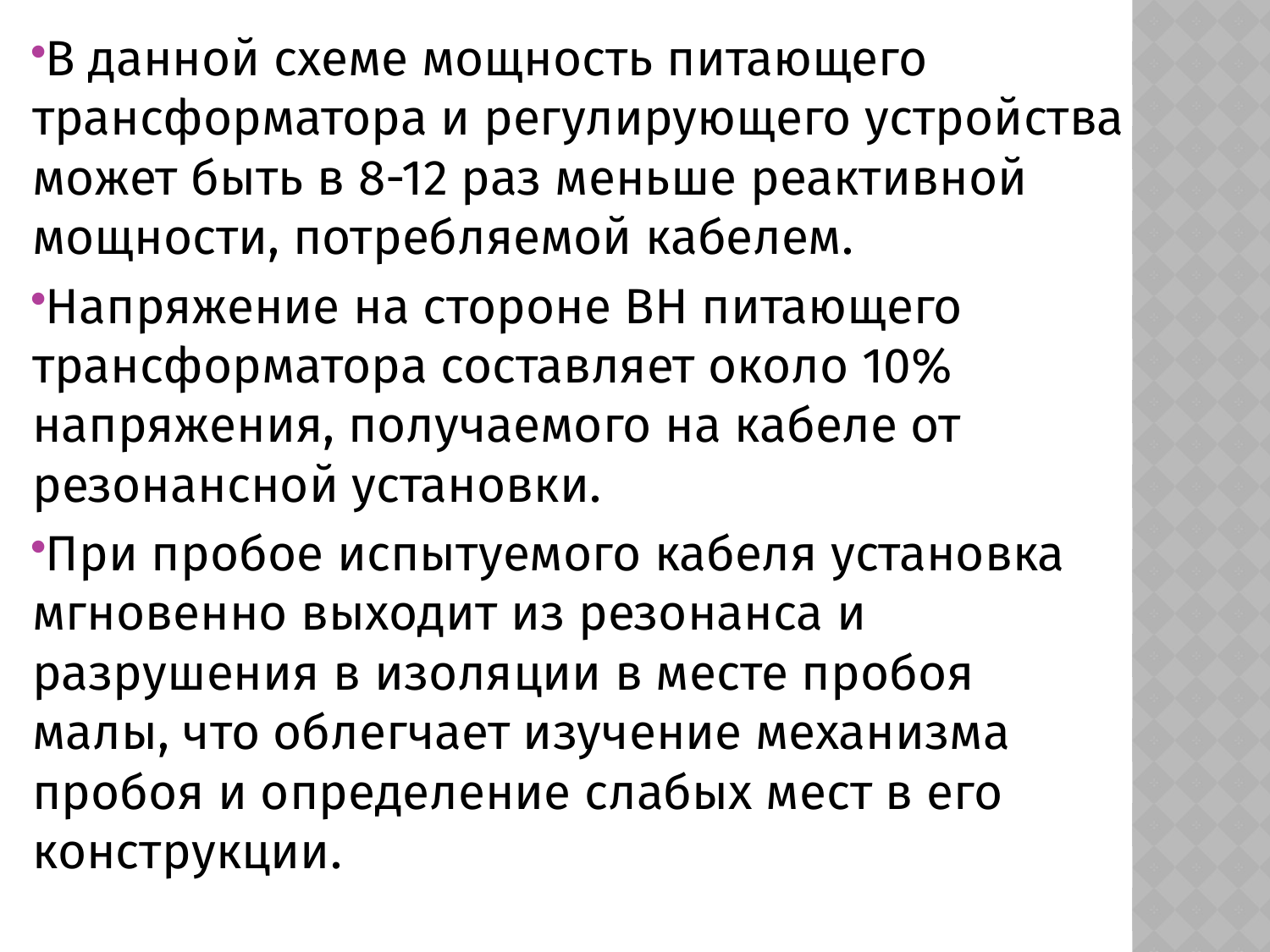

В данной схеме мощность питающего трансформатора и регулирующего устройства может быть в 8-12 раз меньше реактивной мощности, потребляемой кабелем.
Напряжение на стороне ВН питающего трансформатора составляет около 10% напряжения, получаемого на кабеле от резонансной установки.
При пробое испытуемого кабеля установка мгновенно выходит из резонанса и разрушения в изоляции в месте пробоя  малы, что облегчает изучение механизма пробоя и определение слабых мест в его конструкции.
#